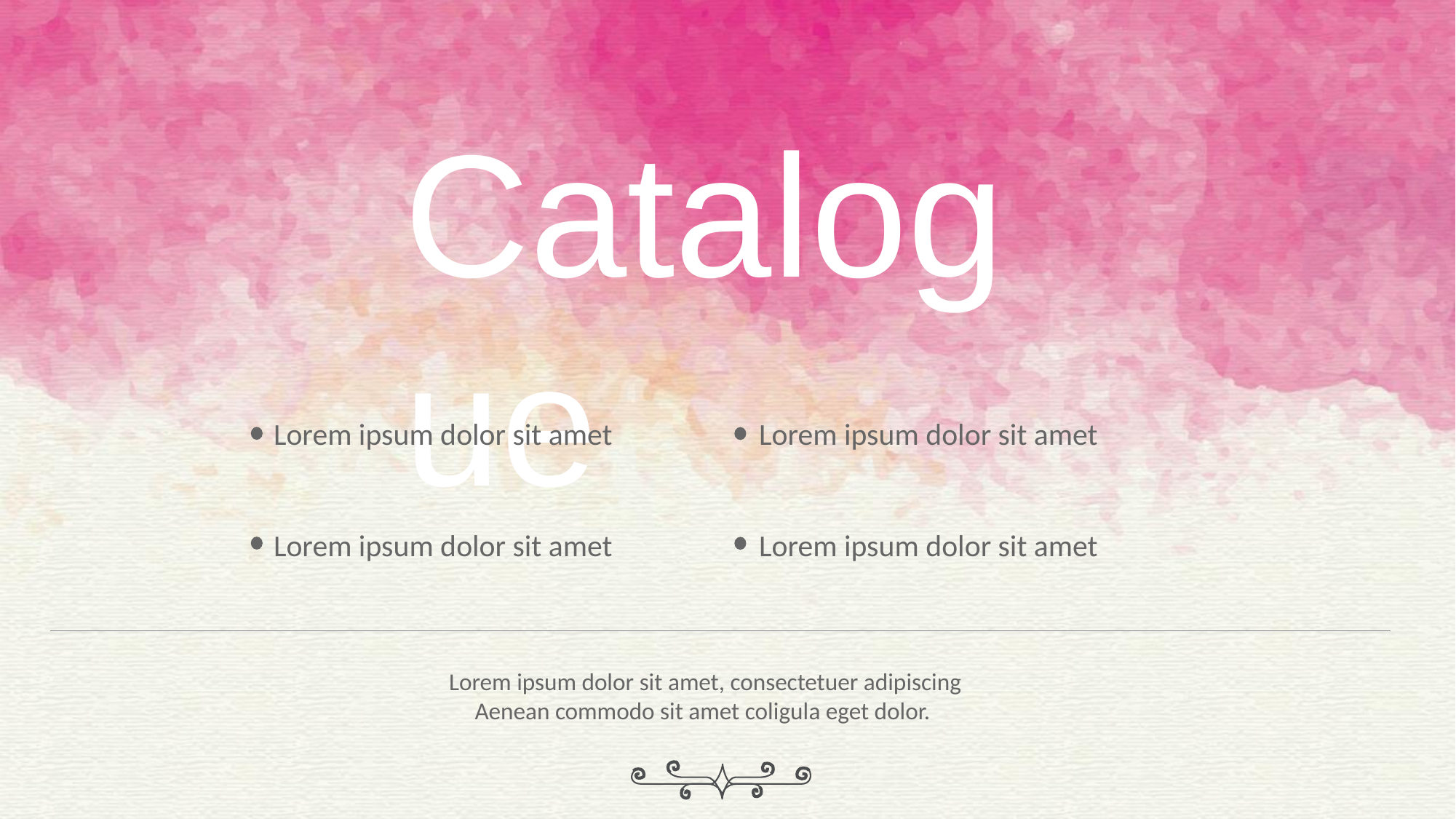

Catalogue
Lorem ipsum dolor sit amet
Lorem ipsum dolor sit amet
Lorem ipsum dolor sit amet
Lorem ipsum dolor sit amet
Add your text here and write down your opninon thank you add your text here

Lorem ipsum dolor sit amet, consectetuer adipiscing
Aenean commodo sit amet coligula eget dolor.